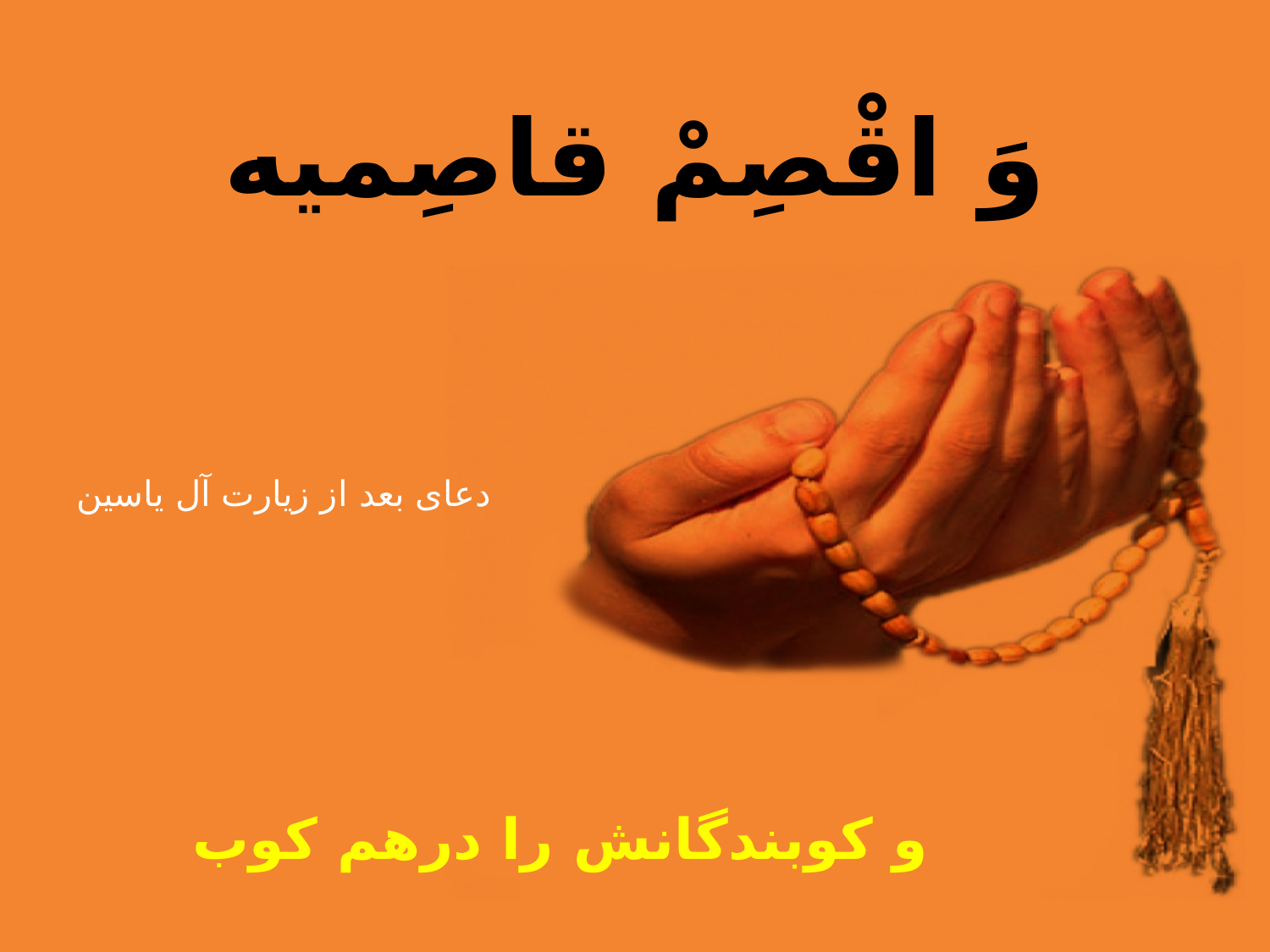

وَ اقْصِمْ قاصِميه
و كوبندگانش را درهم كوب